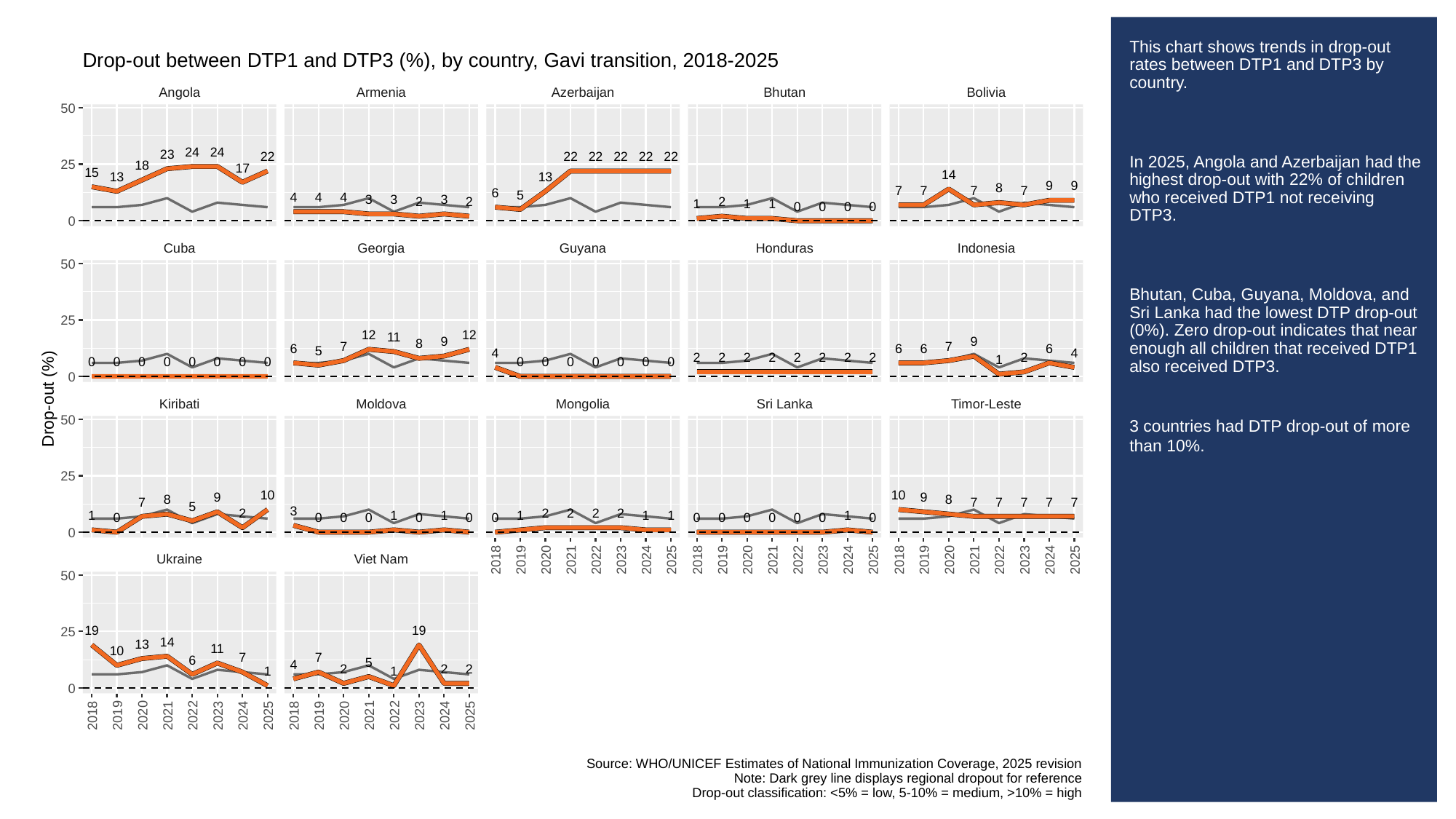

# This chart shows trends in drop-out rates between DTP1 and DTP3 by country.

In 2025, Angola and Azerbaijan had the highest drop-out with 22% of children who received DTP1 not receiving DTP3.

Bhutan, Cuba, Guyana, Moldova, and Sri Lanka had the lowest DTP drop-out (0%). Zero drop-out indicates that near enough all children that received DTP1 also received DTP3.

3 countries had DTP drop-out of more than 10%.

Drop-out between DTP1 and DTP3 (%), by country, Gavi transition, 2018-2025
Angola
Armenia
Azerbaijan
Bhutan
Bolivia
50

24
24
23
22
22
22
22
22
22
25
18
17

15
14

13
13
9
9
8
7
7
7
7
6

5
4
4
4

3
3
3
2
2
2

1
1
1
0
0
0
0

0

Cuba
Georgia
Guyana
Honduras
Indonesia
50

25

12
12
11
9
9
8
7
7
6
6
6
6
5
4
4

2
2
2
2
2
2
2
2
2

1

0
0
0
0
0
0
0
0
0
0
0
0
0
0
0

0

Drop-out (%)
Kiribati
Moldova
Mongolia
Sri Lanka
Timor-Leste
50

25

10
10
9
9
8
8
7
7
7
7
7
7
5

3
2
2
2
2
2

1
1
1
1
1
1
1
0
0
0
0
0
0
0
0
0
0
0
0
0
0

0

Ukraine
Viet Nam
2018
2019
2020
2021
2022
2023
2024
2025
2018
2019
2020
2021
2022
2023
2024
2025
2018
2019
2020
2021
2022
2023
2024
2025
50

19
19
25

14
13
11

10
7
7
6
5
4

2
2
2

1
1
0

2018
2019
2020
2021
2022
2023
2024
2025
2018
2019
2020
2021
2022
2023
2024
2025
Source: WHO/UNICEF Estimates of National Immunization Coverage, 2025 revision
Note: Dark grey line displays regional dropout for reference
Drop-out classification: <5% = low, 5-10% = medium, >10% = high